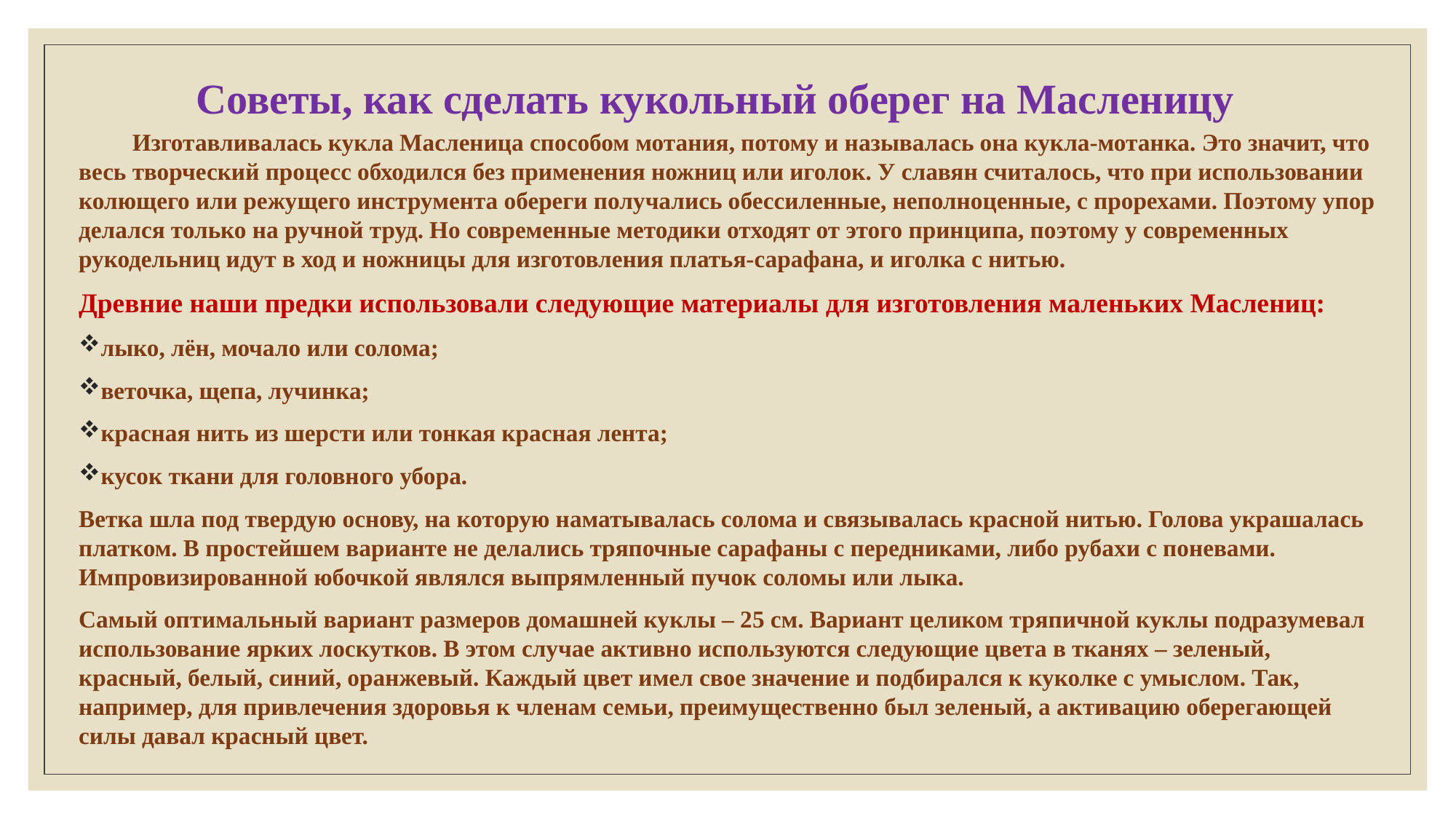

# Советы, как сделать кукольный оберег на Масленицу
Изготавливалась кукла Масленица способом мотания, потому и называлась она кукла-мотанка. Это значит, что весь творческий процесс обходился без применения ножниц или иголок. У славян считалось, что при использовании колющего или режущего инструмента обереги получались обессиленные, неполноценные, с прорехами. Поэтому упор делался только на ручной труд. Но современные методики отходят от этого принципа, поэтому у современных рукодельниц идут в ход и ножницы для изготовления платья-сарафана, и иголка с нитью.
Древние наши предки использовали следующие материалы для изготовления маленьких Маслениц:
лыко, лён, мочало или солома;
веточка, щепа, лучинка;
красная нить из шерсти или тонкая красная лента;
кусок ткани для головного убора.
Ветка шла под твердую основу, на которую наматывалась солома и связывалась красной нитью. Голова украшалась платком. В простейшем варианте не делались тряпочные сарафаны с передниками, либо рубахи с поневами. Импровизированной юбочкой являлся выпрямленный пучок соломы или лыка.
Самый оптимальный вариант размеров домашней куклы – 25 см. Вариант целиком тряпичной куклы подразумевал использование ярких лоскутков. В этом случае активно используются следующие цвета в тканях – зеленый, красный, белый, синий, оранжевый. Каждый цвет имел свое значение и подбирался к куколке с умыслом. Так, например, для привлечения здоровья к членам семьи, преимущественно был зеленый, а активацию оберегающей силы давал красный цвет.